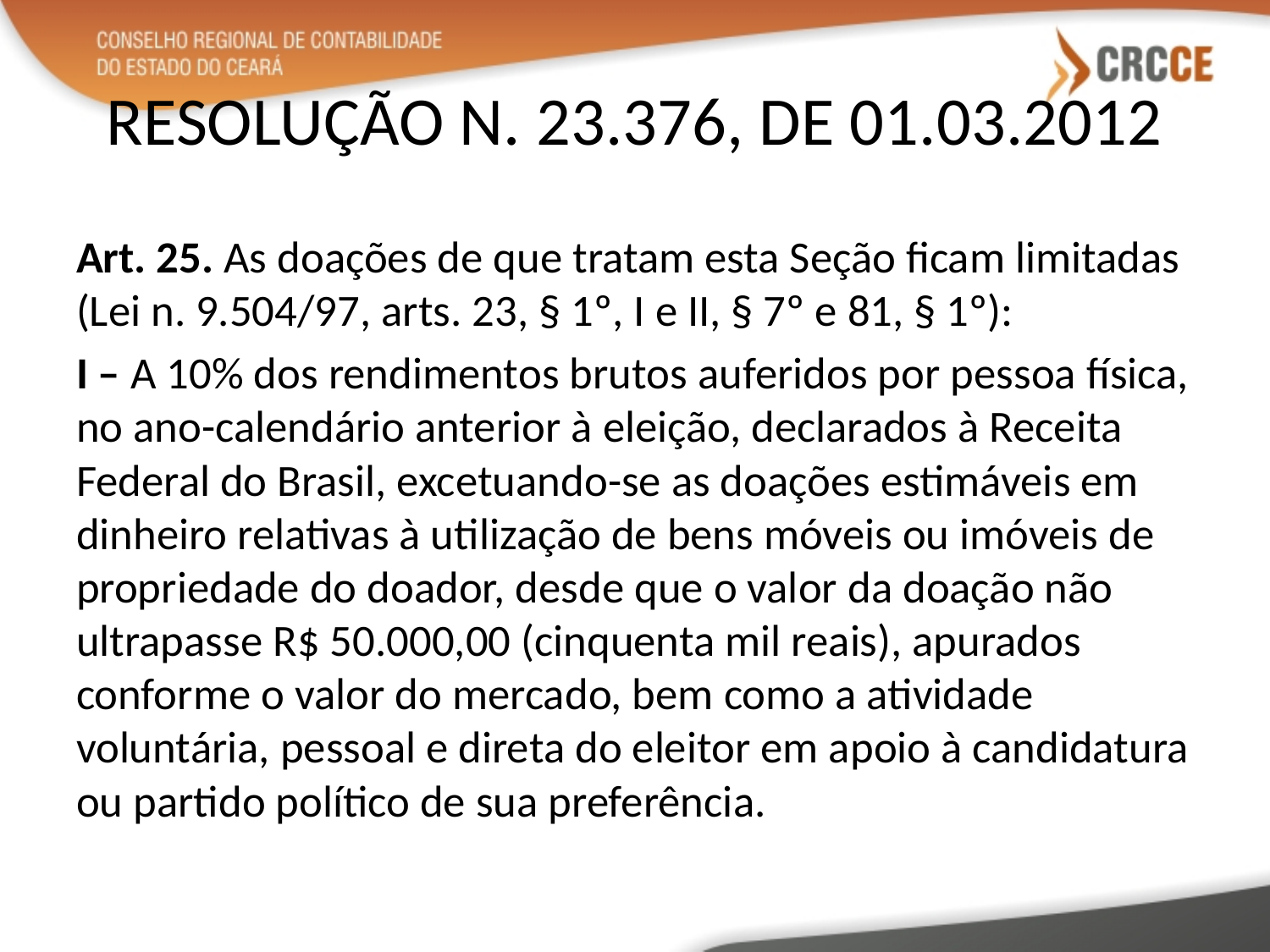

# RESOLUÇÃO N. 23.376, DE 01.03.2012
Art. 25. As doações de que tratam esta Seção ficam limitadas (Lei n. 9.504/97, arts. 23, § 1º, I e II, § 7º e 81, § 1º):
I – A 10% dos rendimentos brutos auferidos por pessoa física, no ano-calendário anterior à eleição, declarados à Receita Federal do Brasil, excetuando-se as doações estimáveis em dinheiro relativas à utilização de bens móveis ou imóveis de propriedade do doador, desde que o valor da doação não ultrapasse R$ 50.000,00 (cinquenta mil reais), apurados conforme o valor do mercado, bem como a atividade voluntária, pessoal e direta do eleitor em apoio à candidatura ou partido político de sua preferência.